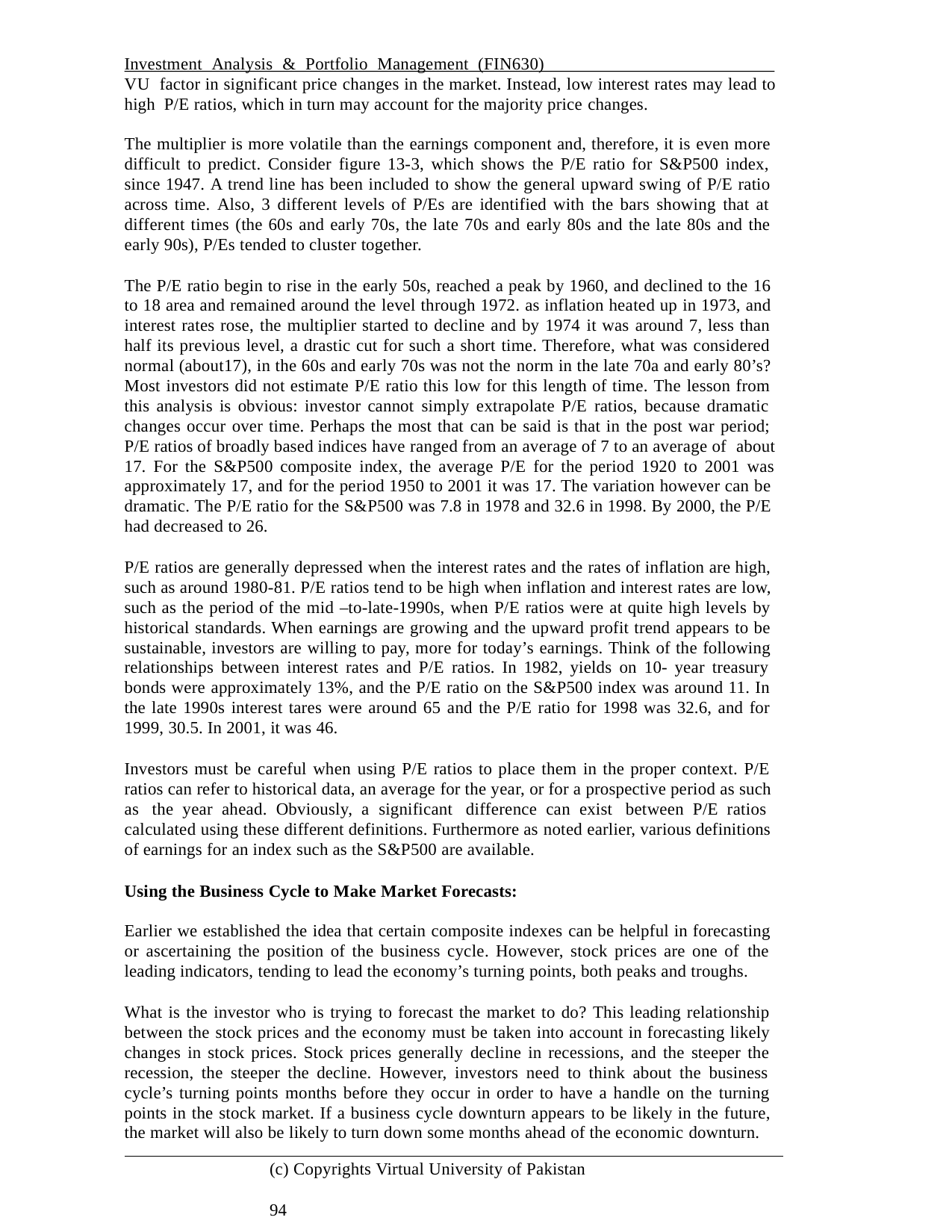

Investment Analysis & Portfolio Management (FIN630)	VU  factor in significant price changes in the market. Instead, low interest rates may lead to high  P/E ratios, which in turn may account for the majority price changes.

The multiplier is more volatile than the earnings component and, therefore, it is even more  difficult to predict. Consider figure 13-3, which shows the P/E ratio for S&P500 index,  since 1947. A trend line has been included to show the general upward swing of P/E ratio  across time. Also, 3 different levels of P/Es are identified with the bars showing that at  different times (the 60s and early 70s, the late 70s and early 80s and the late 80s and the  early 90s), P/Es tended to cluster together.

The P/E ratio begin to rise in the early 50s, reached a peak by 1960, and declined to the 16  to 18 area and remained around the level through 1972. as inflation heated up in 1973, and  interest rates rose, the multiplier started to decline and by 1974 it was around 7, less than  half its previous level, a drastic cut for such a short time. Therefore, what was considered  normal (about17), in the 60s and early 70s was not the norm in the late 70a and early 80’s?  Most investors did not estimate P/E ratio this low for this length of time. The lesson from  this analysis is obvious: investor cannot simply extrapolate P/E ratios, because dramatic  changes occur over time. Perhaps the most that can be said is that in the post war period;  P/E ratios of broadly based indices have ranged from an average of 7 to an average of  about
17. For the S&P500 composite index, the average P/E for the period 1920 to 2001 was
approximately 17, and for the period 1950 to 2001 it was 17. The variation however can be  dramatic. The P/E ratio for the S&P500 was 7.8 in 1978 and 32.6 in 1998. By 2000, the P/E  had decreased to 26.

P/E ratios are generally depressed when the interest rates and the rates of inflation are high,  such as around 1980-81. P/E ratios tend to be high when inflation and interest rates are low,  such as the period of the mid –to-late-1990s, when P/E ratios were at quite high levels by  historical standards. When earnings are growing and the upward profit trend appears to be  sustainable, investors are willing to pay, more for today’s earnings. Think of the following  relationships between interest rates and P/E ratios. In 1982, yields on 10- year treasury  bonds were approximately 13%, and the P/E ratio on the S&P500 index was around 11. In  the late 1990s interest tares were around 65 and the P/E ratio for 1998 was 32.6, and for  1999, 30.5. In 2001, it was 46.

Investors must be careful when using P/E ratios to place them in the proper context. P/E  ratios can refer to historical data, an average for the year, or for a prospective period as such  as the year ahead. Obviously, a significant difference can exist between P/E ratios  calculated using these different definitions. Furthermore as noted earlier, various definitions  of earnings for an index such as the S&P500 are available.

Using the Business Cycle to Make Market Forecasts:

Earlier we established the idea that certain composite indexes can be helpful in forecasting  or ascertaining the position of the business cycle. However, stock prices are one of the  leading indicators, tending to lead the economy’s turning points, both peaks and troughs.

What is the investor who is trying to forecast the market to do? This leading relationship  between the stock prices and the economy must be taken into account in forecasting likely  changes in stock prices. Stock prices generally decline in recessions, and the steeper the  recession, the steeper the decline. However, investors need to think about the business  cycle’s turning points months before they occur in order to have a handle on the turning  points in the stock market. If a business cycle downturn appears to be likely in the future,  the market will also be likely to turn down some months ahead of the economic downturn.
(c) Copyrights Virtual University of Pakistan	94